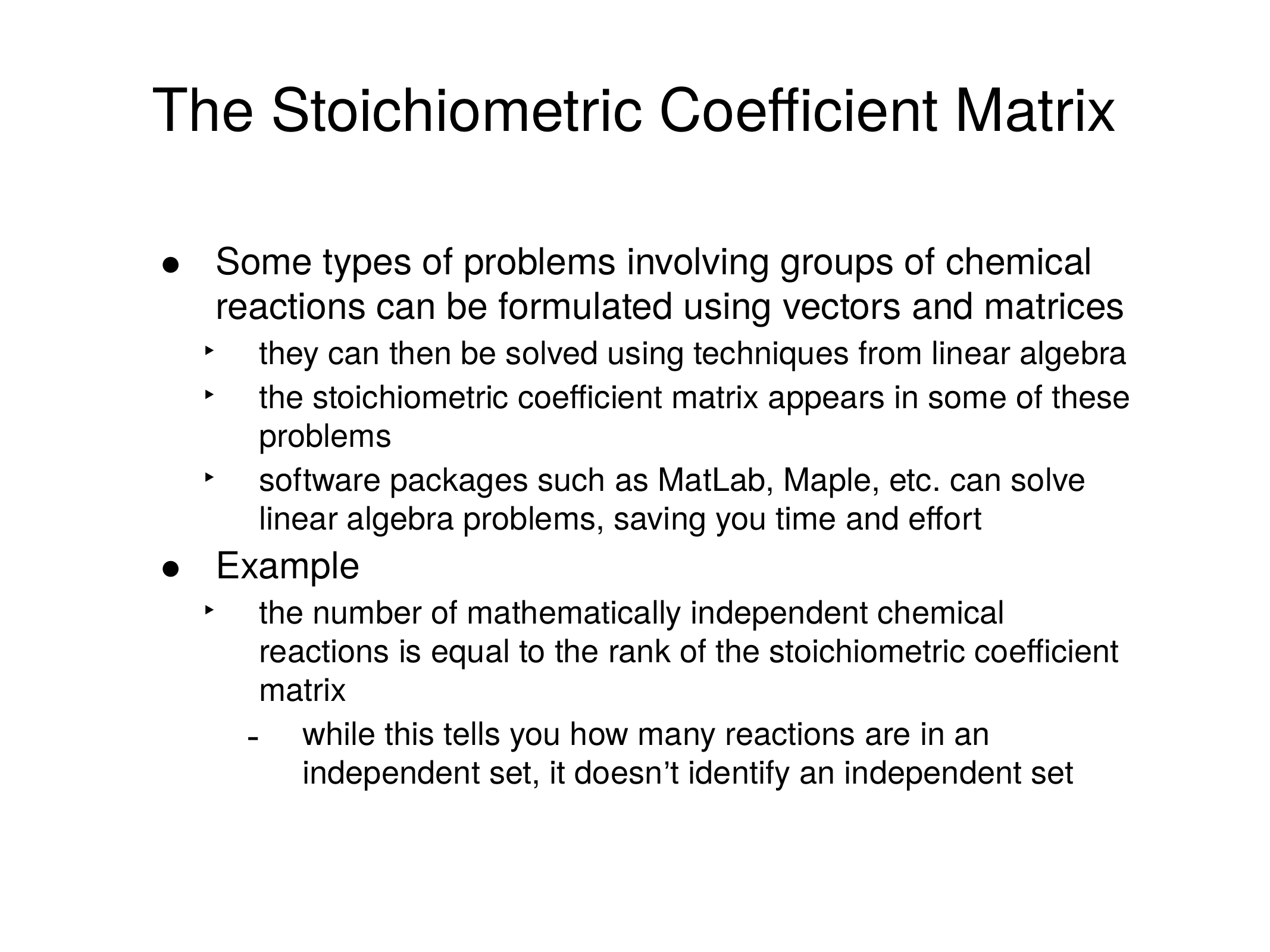

# The Stoichiometric Coefficient Matrix
Some types of problems involving groups of chemical reactions can be formulated using vectors and matrices
they can then be solved using techniques from linear algebra
the stoichiometric coefficient matrix appears in some of these problems
software packages such as MatLab, Maple, etc. can solve linear algebra problems, saving you time and effort
Example
the number of mathematically independent chemical reactions is equal to the rank of the stoichiometric coefficient matrix
while this tells you how many reactions are in an independent set, it doesn’t identify an independent set